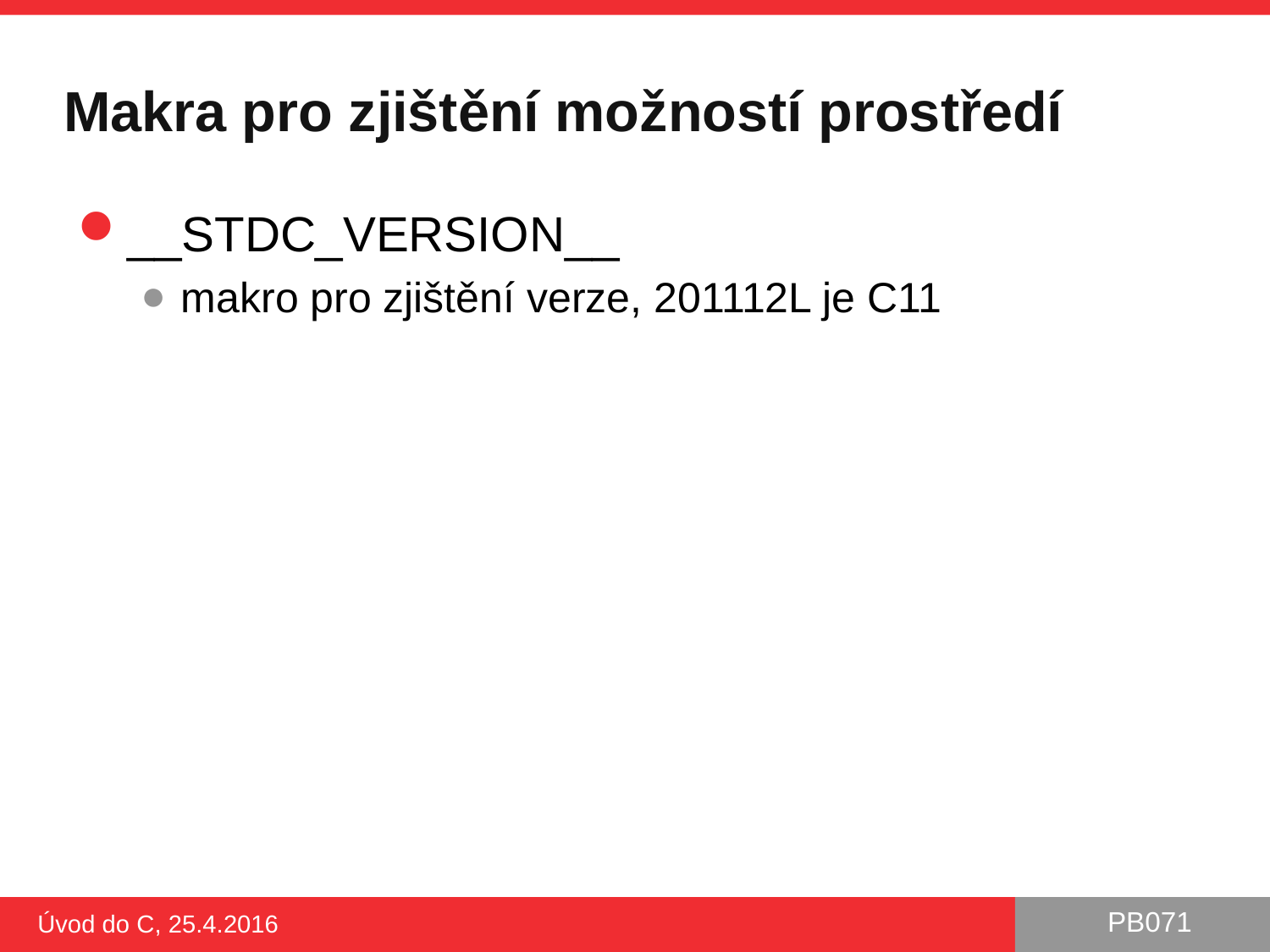

# Makra pro zjištění možností prostředí
__STDC_VERSION__
makro pro zjištění verze, 201112L je C11
Úvod do C, 25.4.2016